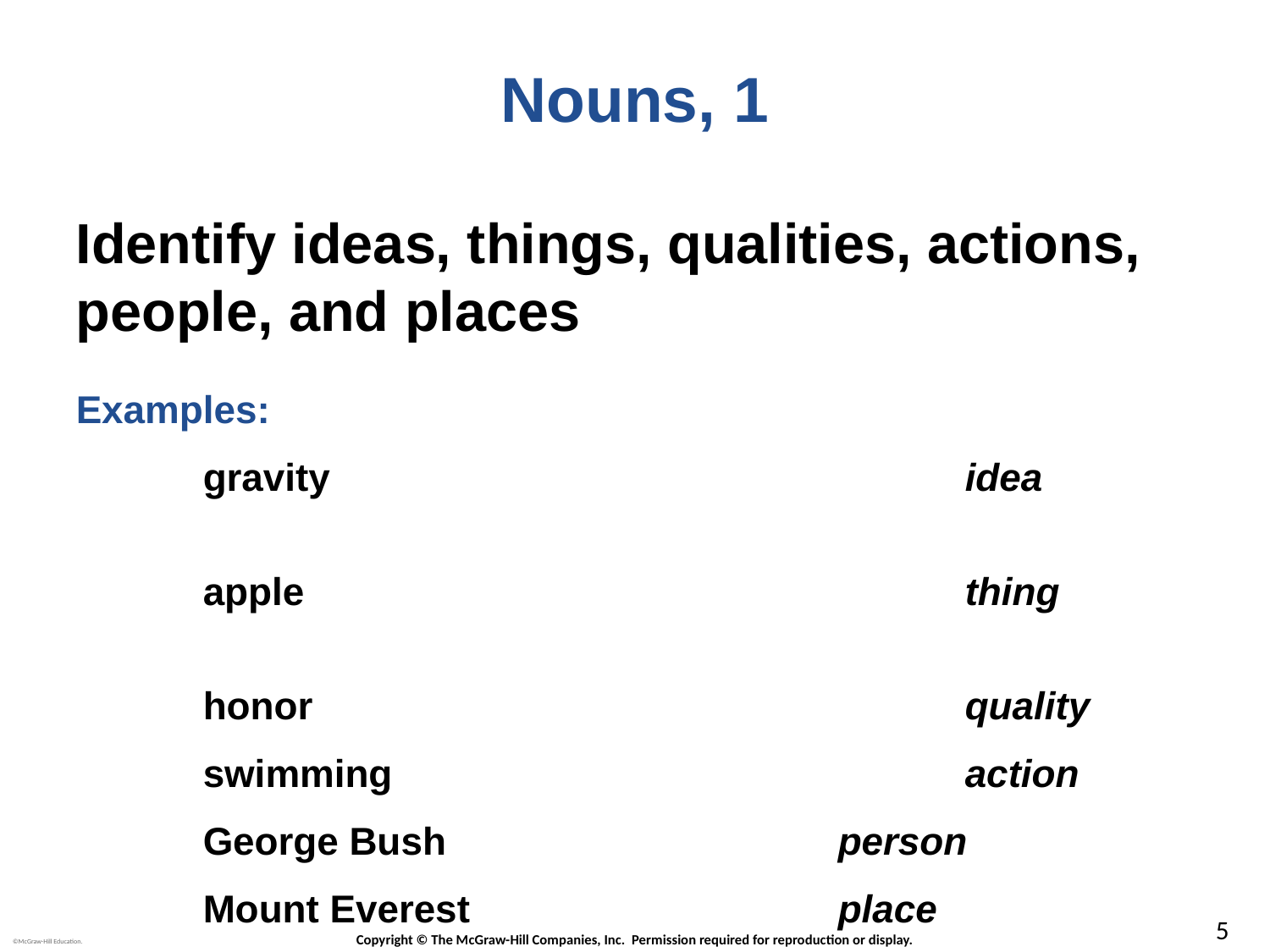

# Nouns, 1
Identify ideas, things, qualities, actions, people, and places
Examples:
gravity					idea
apple						thing
honor						quality
swimming					action
George Bush				person
Mount Everest			place